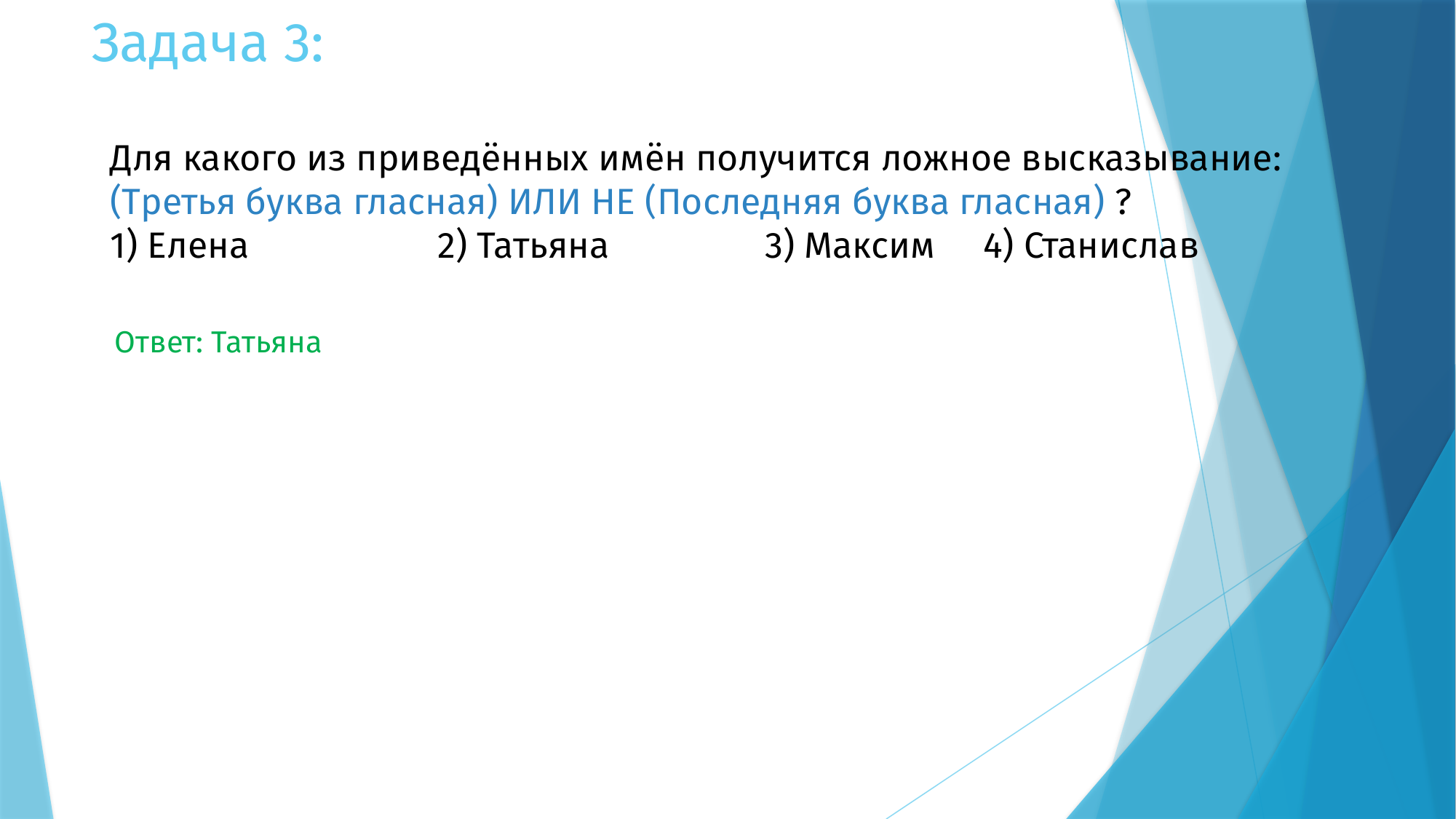

# Задача 3:
Для какого из приведённых имён получится ложное высказывание:
(Третья буква гласная) ИЛИ НЕ (Последняя буква гласная) ?
1) Елена 		2) Татьяна		3) Максим 	4) Станислав
Ответ: Татьяна